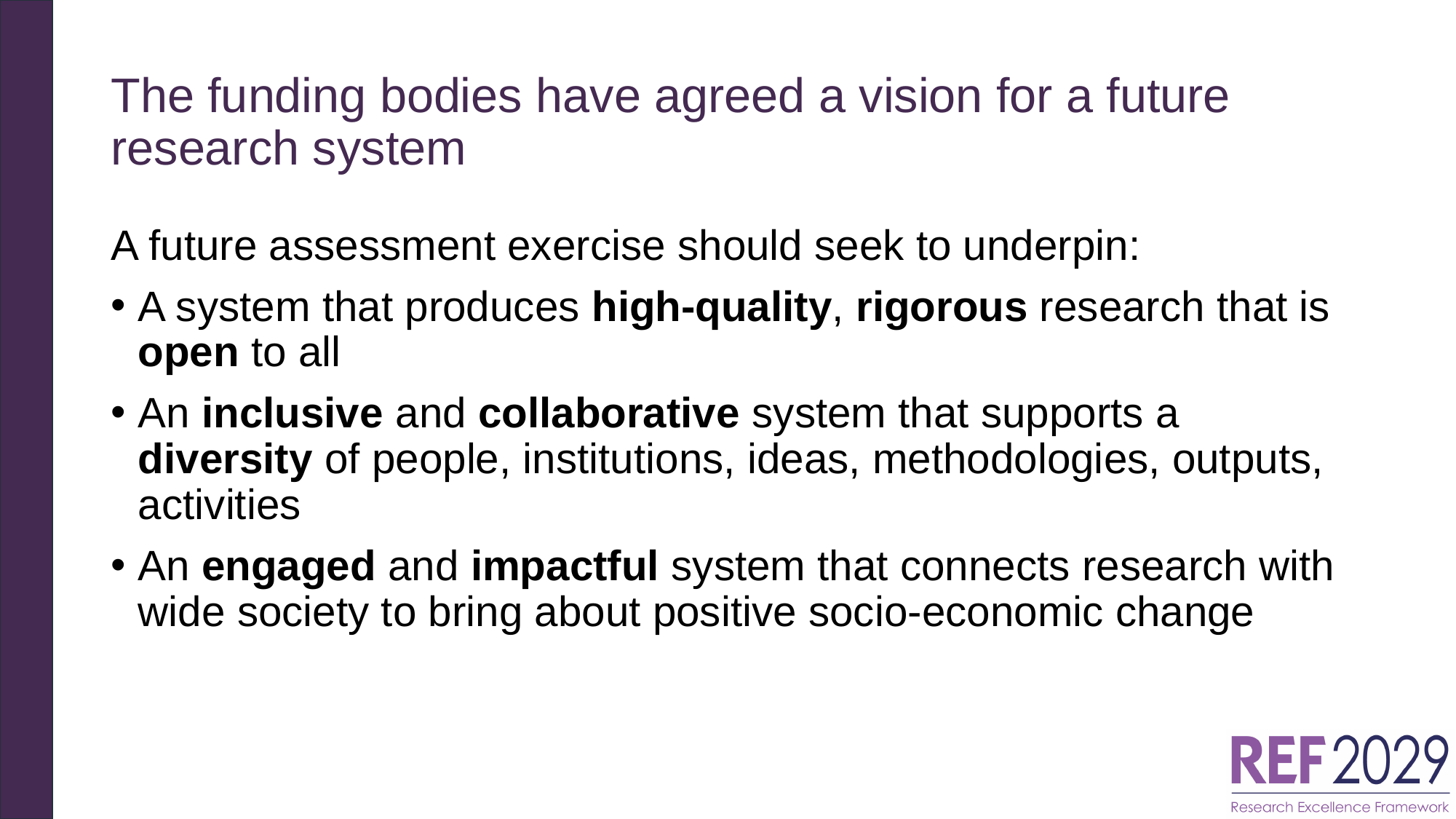

# The funding bodies have agreed a vision for a future research system
A future assessment exercise should seek to underpin:
A system that produces high-quality, rigorous research that is open to all
An inclusive and collaborative system that supports a diversity of people, institutions, ideas, methodologies, outputs, activities
An engaged and impactful system that connects research with wide society to bring about positive socio-economic change